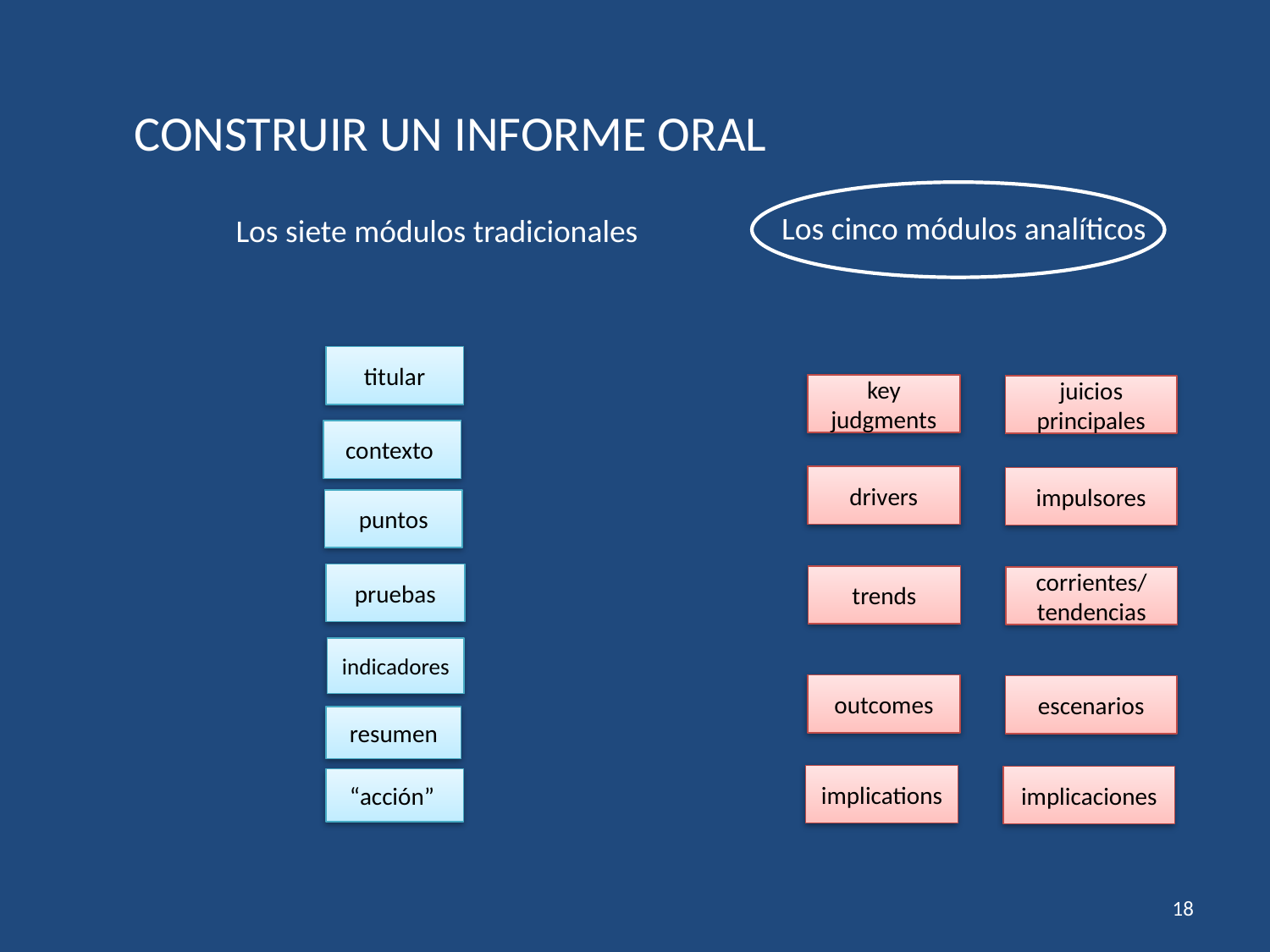

CONSTRUIR UN INFORME ORAL

Los cinco módulos analíticos
Los siete módulos tradicionales
titular
key judgments
juicios principales
impulsores
corrientes/ tendencias
implicaciones
escenarios
contexto
drivers
puntos
pruebas
trends
indicadores
outcomes
resumen
implications
“acción”
18